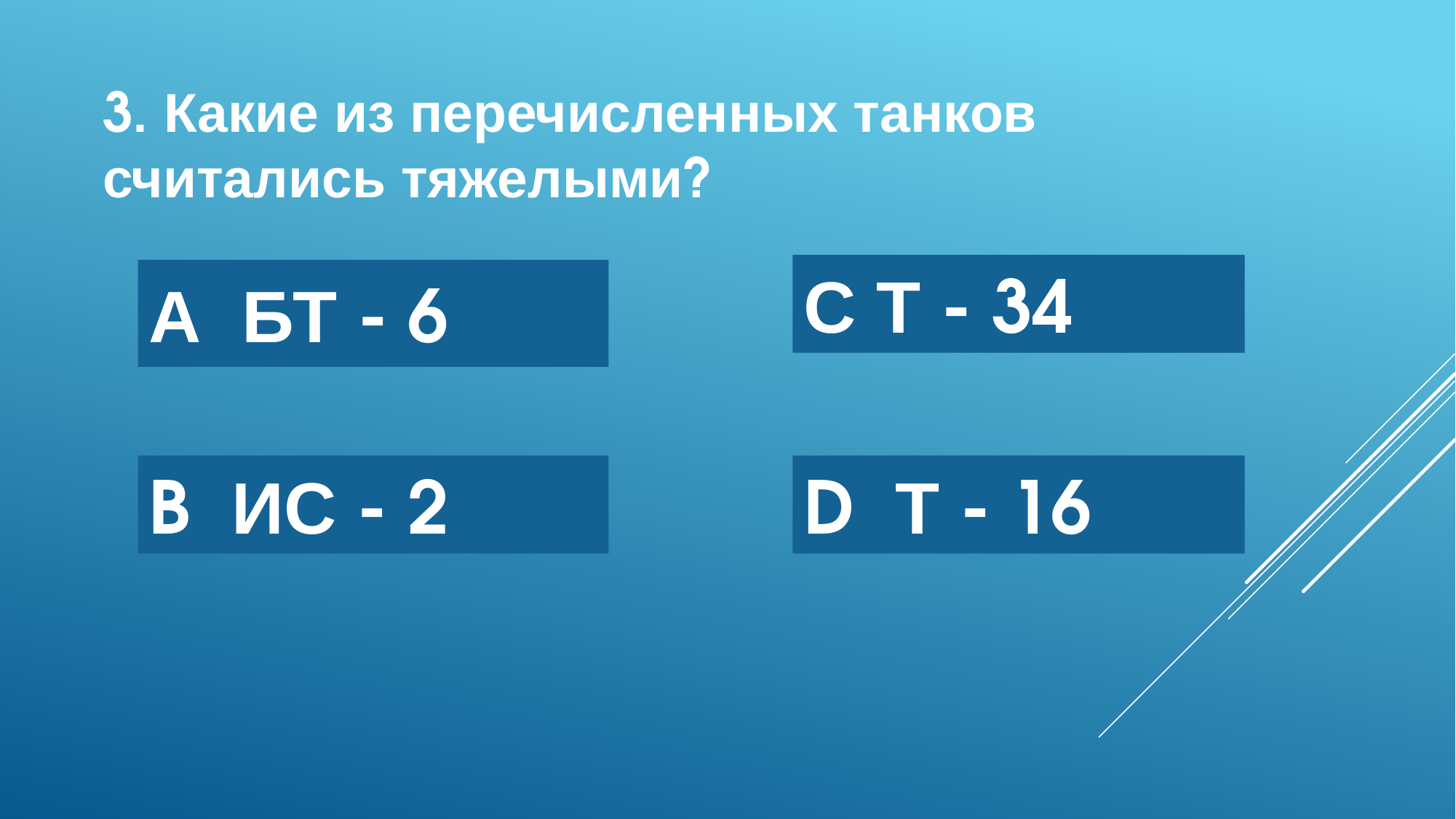

3. Какие из перечисленных танков считались тяжелыми?
С Т - 34
# А  БТ - 6
B  ИС - 2
D  Т - 16